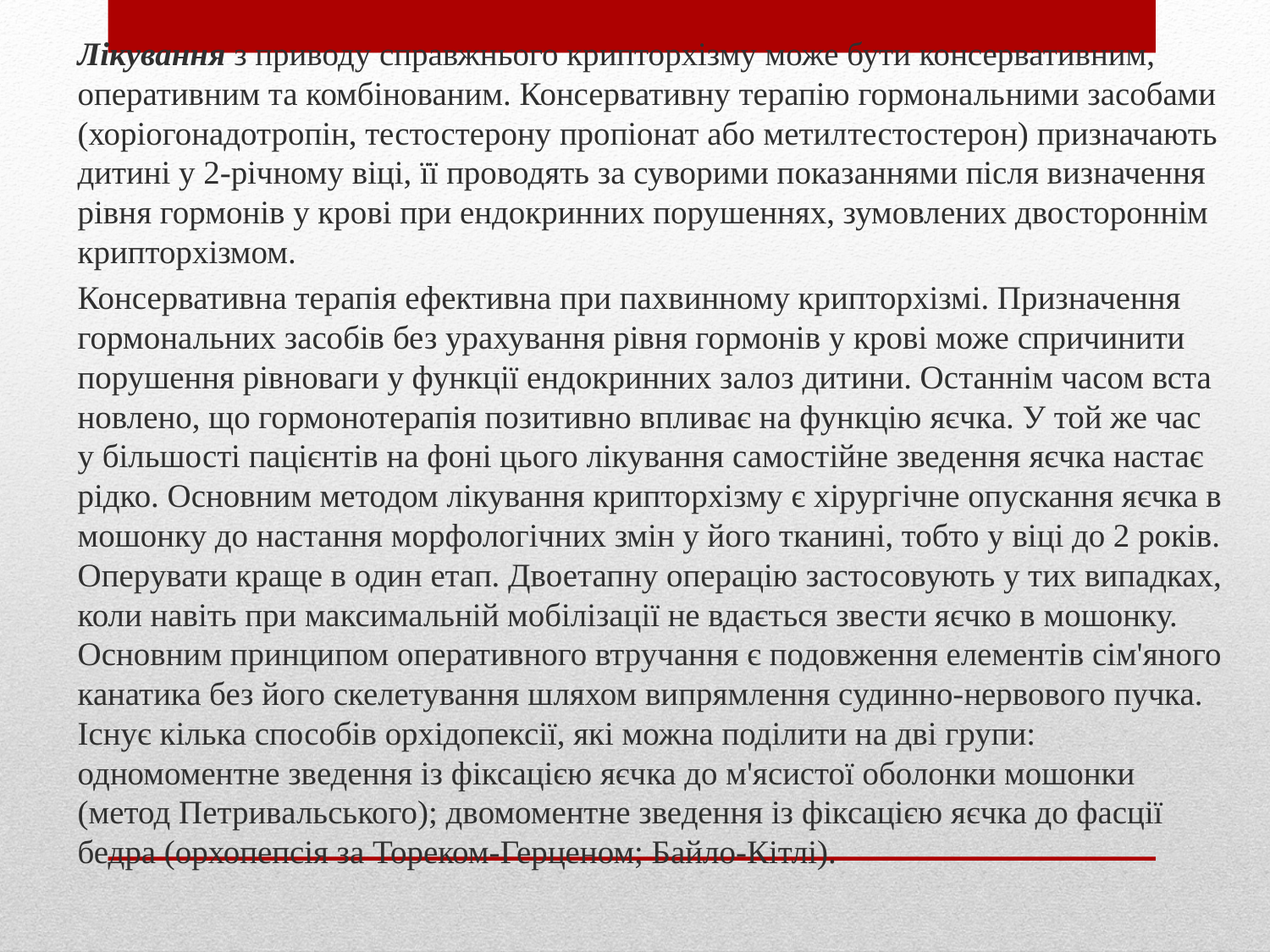

Лікування з приводу справжнього крипторхізму може бути консерва­тивним, оперативним та комбінованим. Консервативну терапію гормональ­ними засобами (хоріогонадотропін, тестостерону пропіонат або метил­тестостерон) призначають дитині у 2-річному віці, її проводять за суворими показаннями після визначення рів­ня гормонів у крові при ендокрин­них порушеннях, зумовлених дво­стороннім крипторхізмом.
Консервативна терапія ефек­тивна при пахвинному крипторхізмі. Призначення гормональних засобів без урахування рівня гормонів у крові може спричинити порушення рівноваги у функції ендокринних залоз дитини. Останнім часом вста­новлено, що гормонотерапія пози­тивно впливає на функцію яєчка. У той же час у більшості пацієнтів на фоні цього лікування самостійне зведення яєчка настає рідко. Основним методом лікування крипторхізму є хірургічне опускання яєчка в мошонку до настання морфологічних змін у його тканині, тобто у віці до 2 років. Оперувати краще в один етап. Двоетапну операцію застосовують у тих випадках, коли навіть при максимальній мобілізації не вдається звести яєчко в мошонку. Основним принципом оперативного втручання є подовження елементів сім'яного канатика без його скелетування шляхом випрямлення судинно-нервового пучка. Існує кілька способів орхідопексії, які можна поділити на дві групи: одномоментне зведення із фіксацією яєчка до м'ясистої оболонки мошонки (метод Петривальського); двомоментне зведення із фіксацією яєчка до фасції бедра (орхопепсія за Тореком-Герценом; Байло-Кітлі).